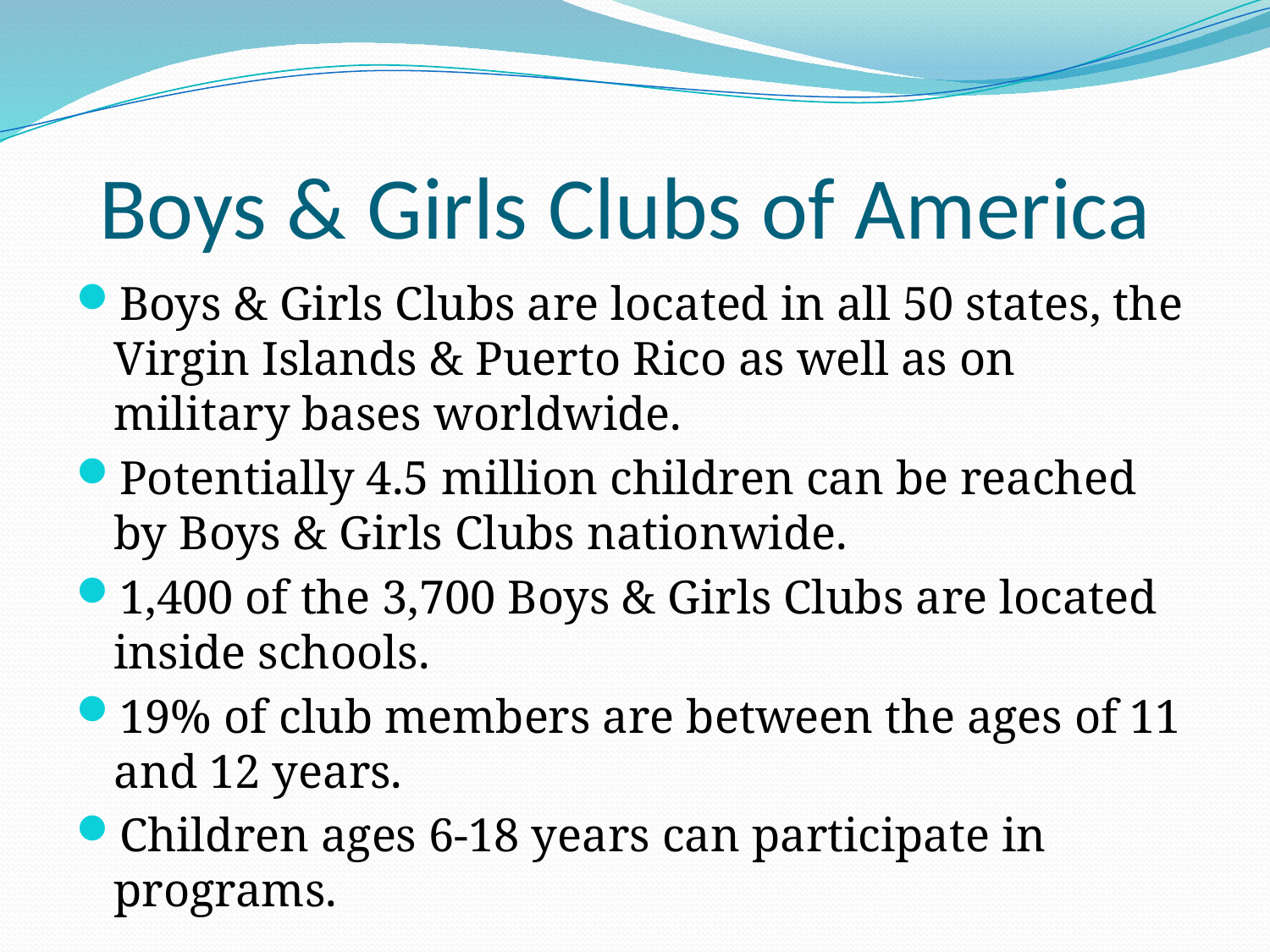

# Boys & Girls Clubs of America
Boys & Girls Clubs are located in all 50 states, the Virgin Islands & Puerto Rico as well as on military bases worldwide.
Potentially 4.5 million children can be reached by Boys & Girls Clubs nationwide.
1,400 of the 3,700 Boys & Girls Clubs are located inside schools.
19% of club members are between the ages of 11 and 12 years.
Children ages 6-18 years can participate in programs.